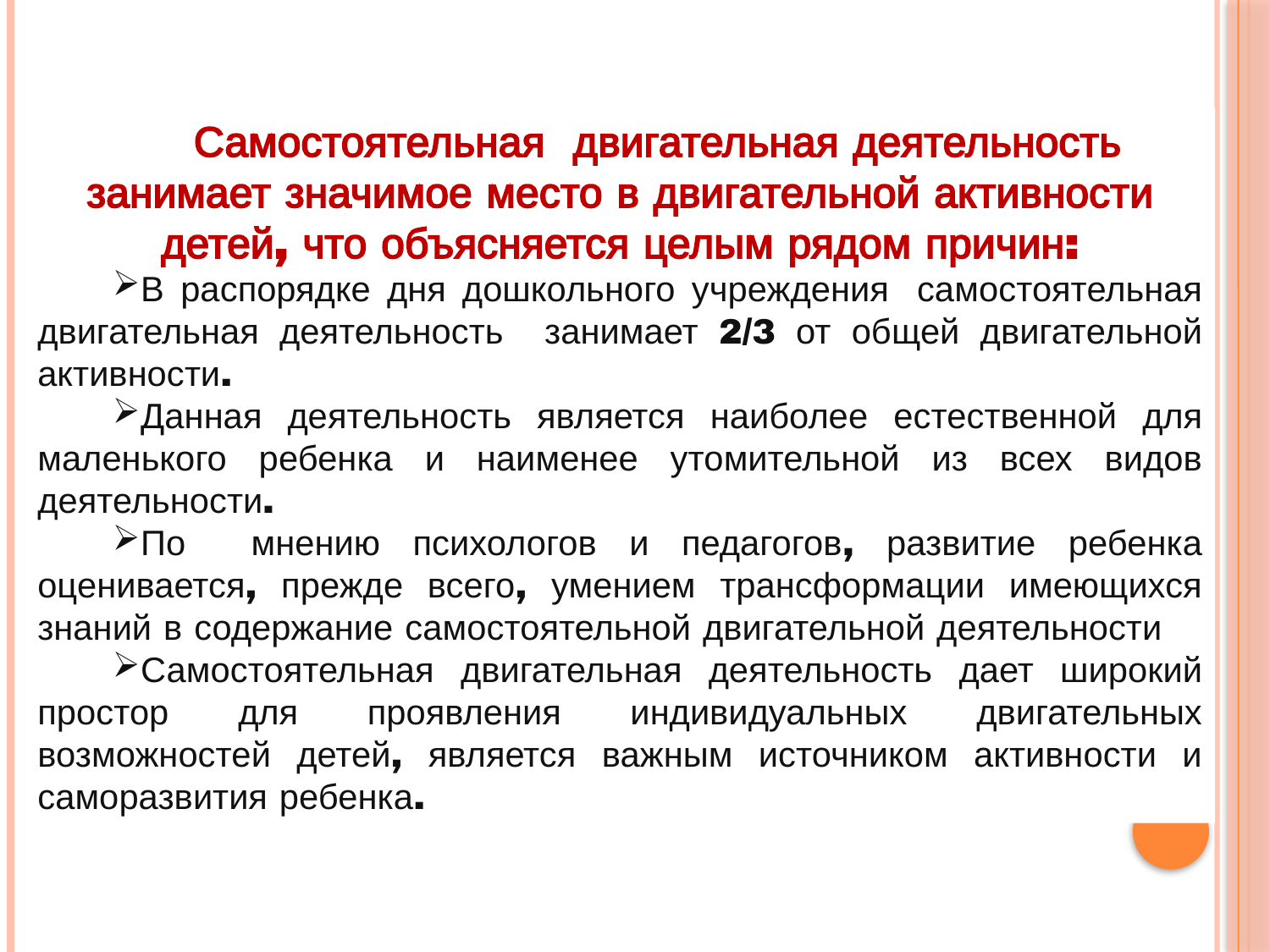

Самостоятельная  двигательная деятельность занимает значимое место в двигательной активности детей, что объясняется целым рядом причин:
В распорядке дня дошкольного учреждения  самостоятельная двигательная деятельность  занимает 2/3 от общей двигательной активности.
Данная деятельность является наиболее естественной для маленького ребенка и наименее утомительной из всех видов деятельности.
По  мнению психологов и педагогов, развитие ребенка оценивается, прежде всего, умением трансформации имеющихся знаний в содержание самостоятельной двигательной деятельности
Самостоятельная двигательная деятельность дает широкий простор для проявления индивидуальных двигательных возможностей детей, является важным источником активности и саморазвития ребенка.